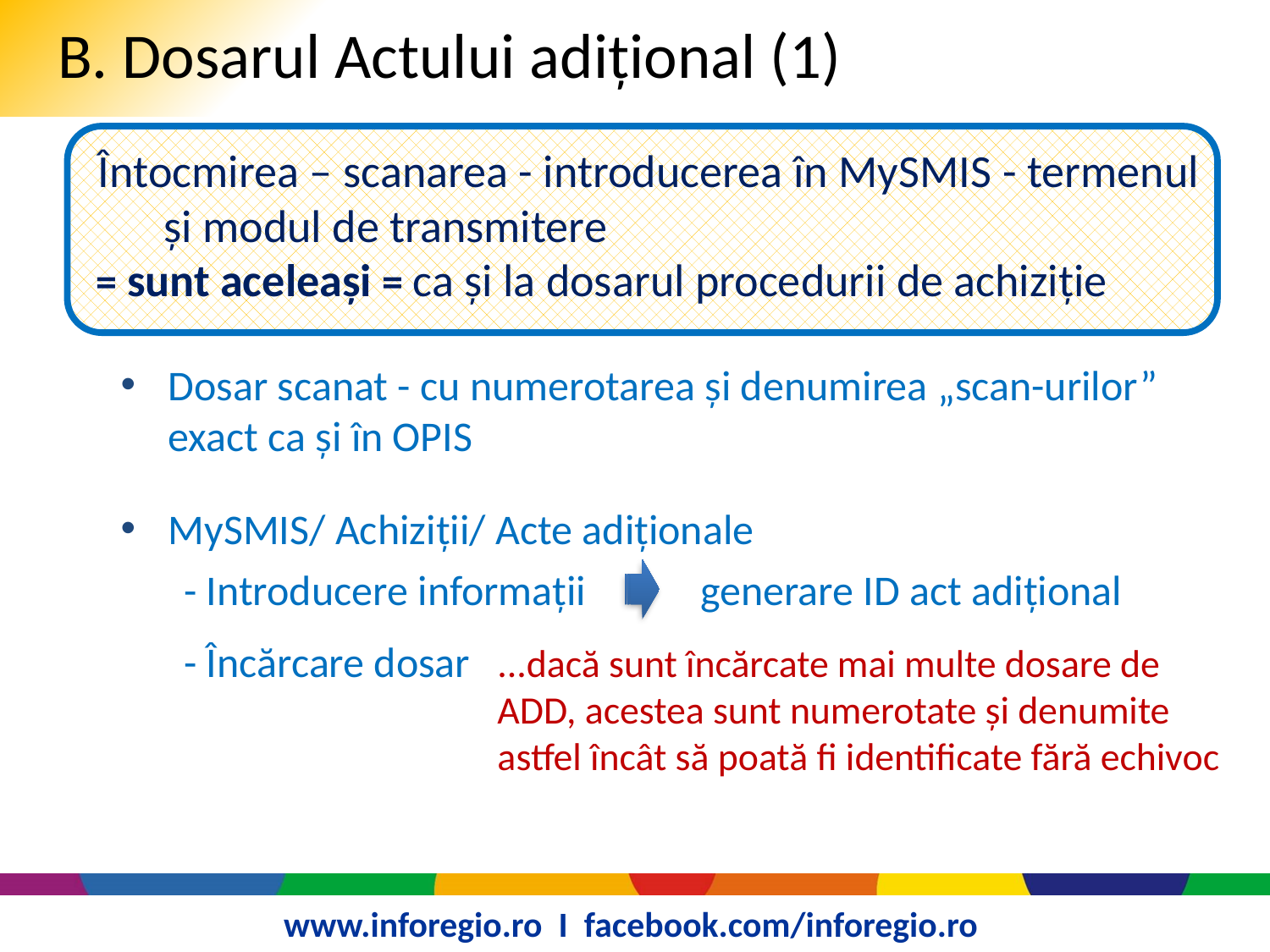

# B. Dosarul Actului adițional (1)

  Întocmirea – scanarea - introducerea în MySMIS - termenul       și modul de transmitere
  = sunt aceleași = ca și la dosarul procedurii de achiziție

Dosar scanat - cu numerotarea și denumirea „scan-urilor” exact ca și în OPIS
MySMIS/ Achiziții/ Acte adiționale
- Introducere informații            generare ID act adițional
- Încărcare dosar

...dacă sunt încărcate mai multe dosare de ADD, acestea sunt numerotate și denumite astfel încât să poată fi identificate fără echivoc